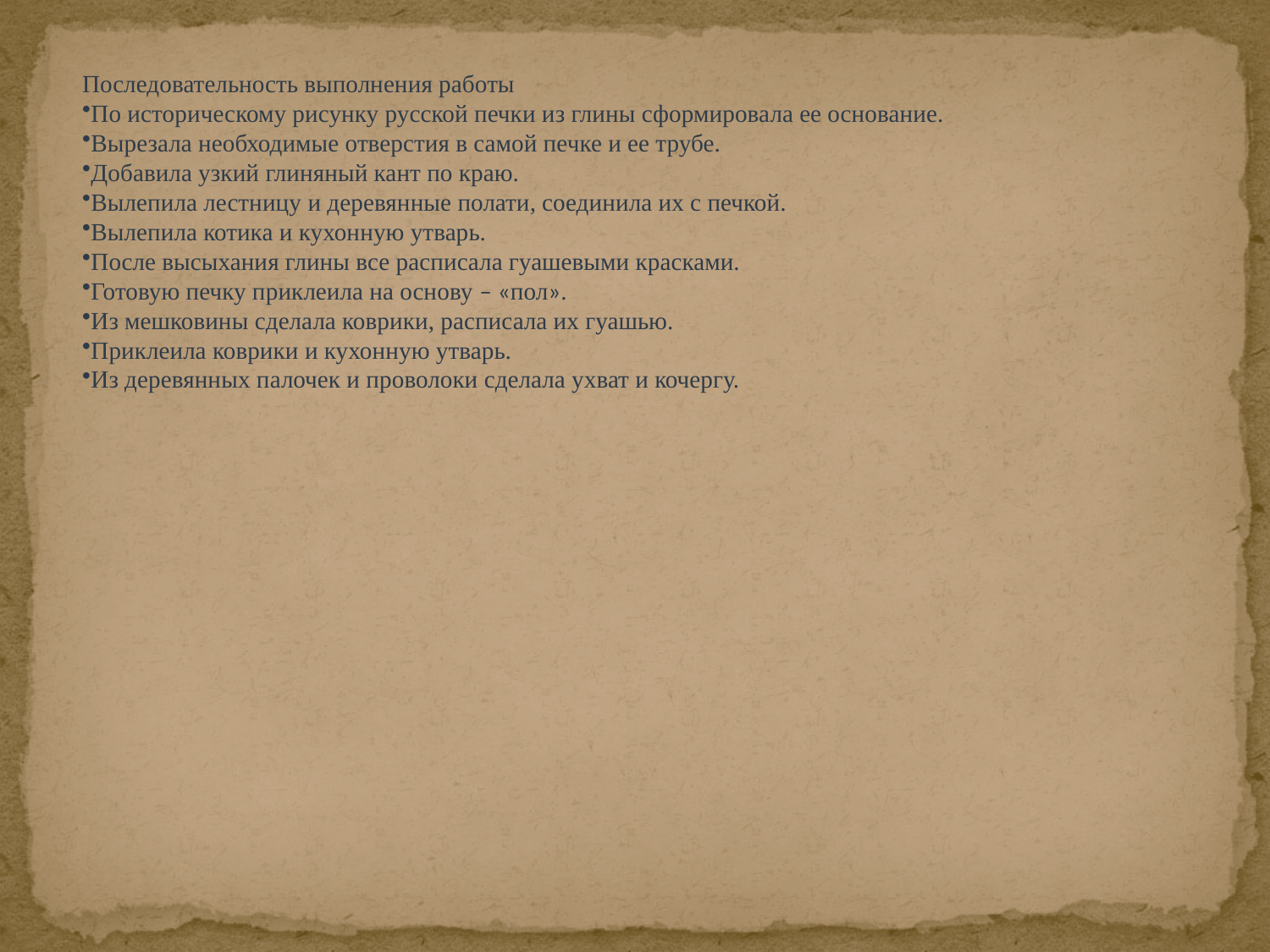

Последовательность выполнения работы
По историческому рисунку русской печки из глины сформировала ее основание.
Вырезала необходимые отверстия в самой печке и ее трубе.
Добавила узкий глиняный кант по краю.
Вылепила лестницу и деревянные полати, соединила их с печкой.
Вылепила котика и кухонную утварь.
После высыхания глины все расписала гуашевыми красками.
Готовую печку приклеила на основу – «пол».
Из мешковины сделала коврики, расписала их гуашью.
Приклеила коврики и кухонную утварь.
Из деревянных палочек и проволоки сделала ухват и кочергу.